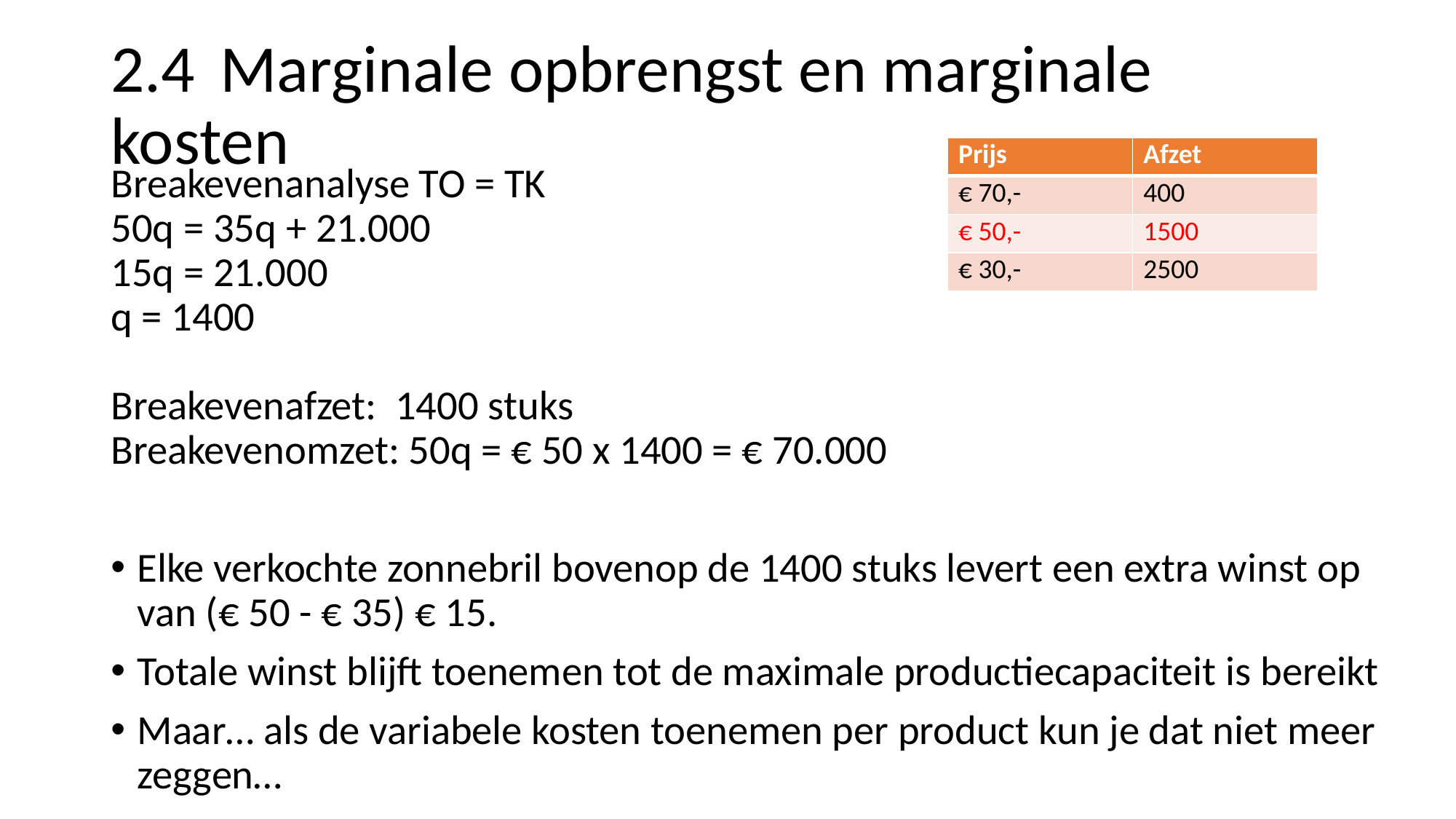

# 2.4 	Marginale opbrengst en marginale kosten
| Prijs | Afzet |
| --- | --- |
| € 70,- | 400 |
| € 50,- | 1500 |
| € 30,- | 2500 |
Breakevenanalyse TO = TK
50q = 35q + 21.000
15q = 21.000
q = 1400
Breakevenafzet:  1400 stuks
Breakevenomzet: 50q = € 50 x 1400 = € 70.000

Elke verkochte zonnebril bovenop de 1400 stuks levert een extra winst op
van (€ 50 - € 35) € 15.
Totale winst blijft toenemen tot de maximale productiecapaciteit is bereikt
Maar… als de variabele kosten toenemen per product kun je dat niet meer zeggen…